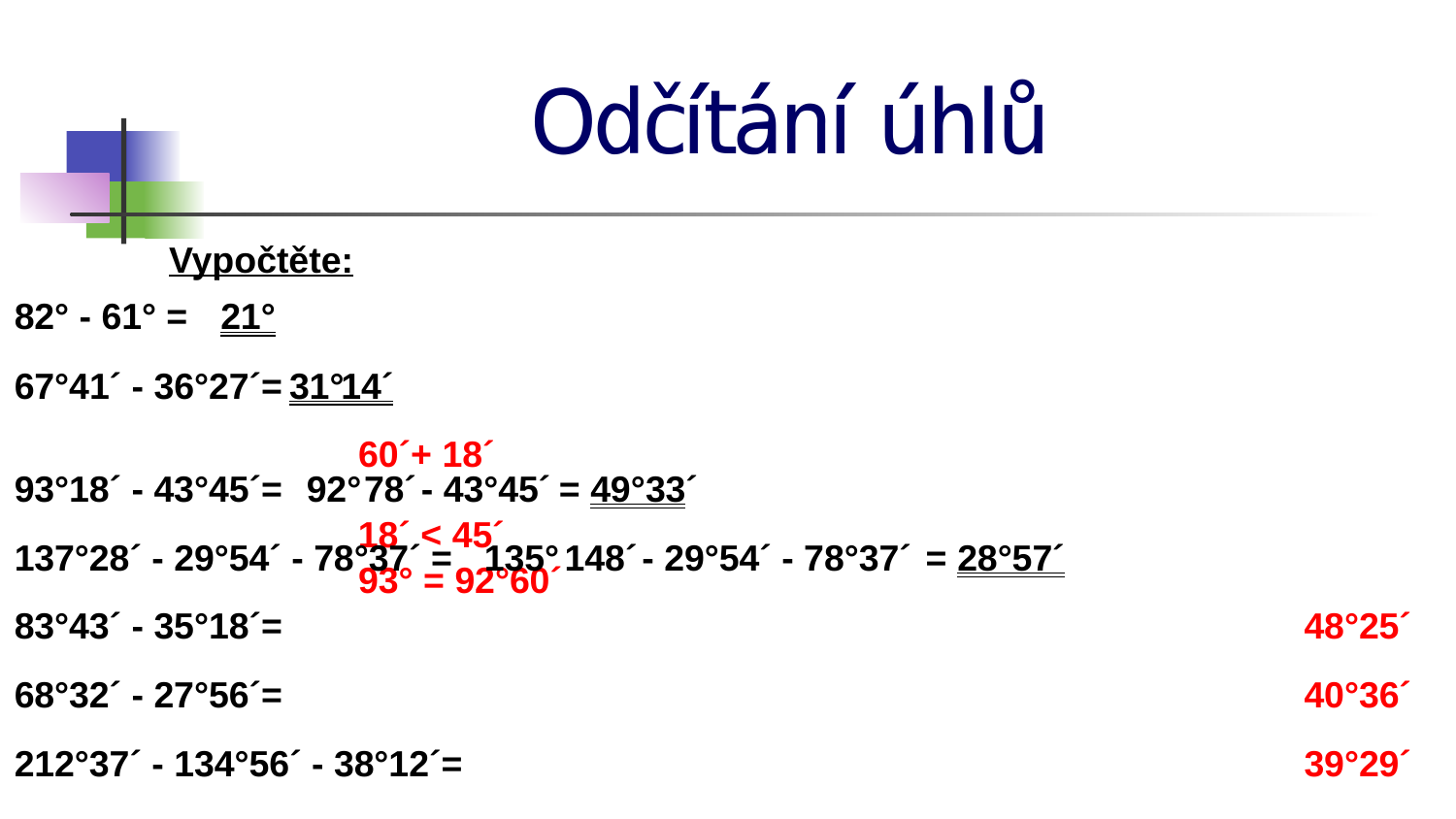

# Odčítání úhlů
Vypočtěte:
82° - 61° =
21°
67°41´ - 36°27´=
31°
14´
60´+ 18´
93°18´ - 43°45´=
92°
78´
- 43°45´
= 49°
33´
18´ < 45´
137°28´ - 29°54´ - 78°37´ =
135°
148´
- 29°54´ - 78°37´
= 28°57´
93° = 92°60´
48°25´
83°43´ - 35°18´=
40°36´
68°32´ - 27°56´=
212°37´ - 134°56´ - 38°12´=
39°29´